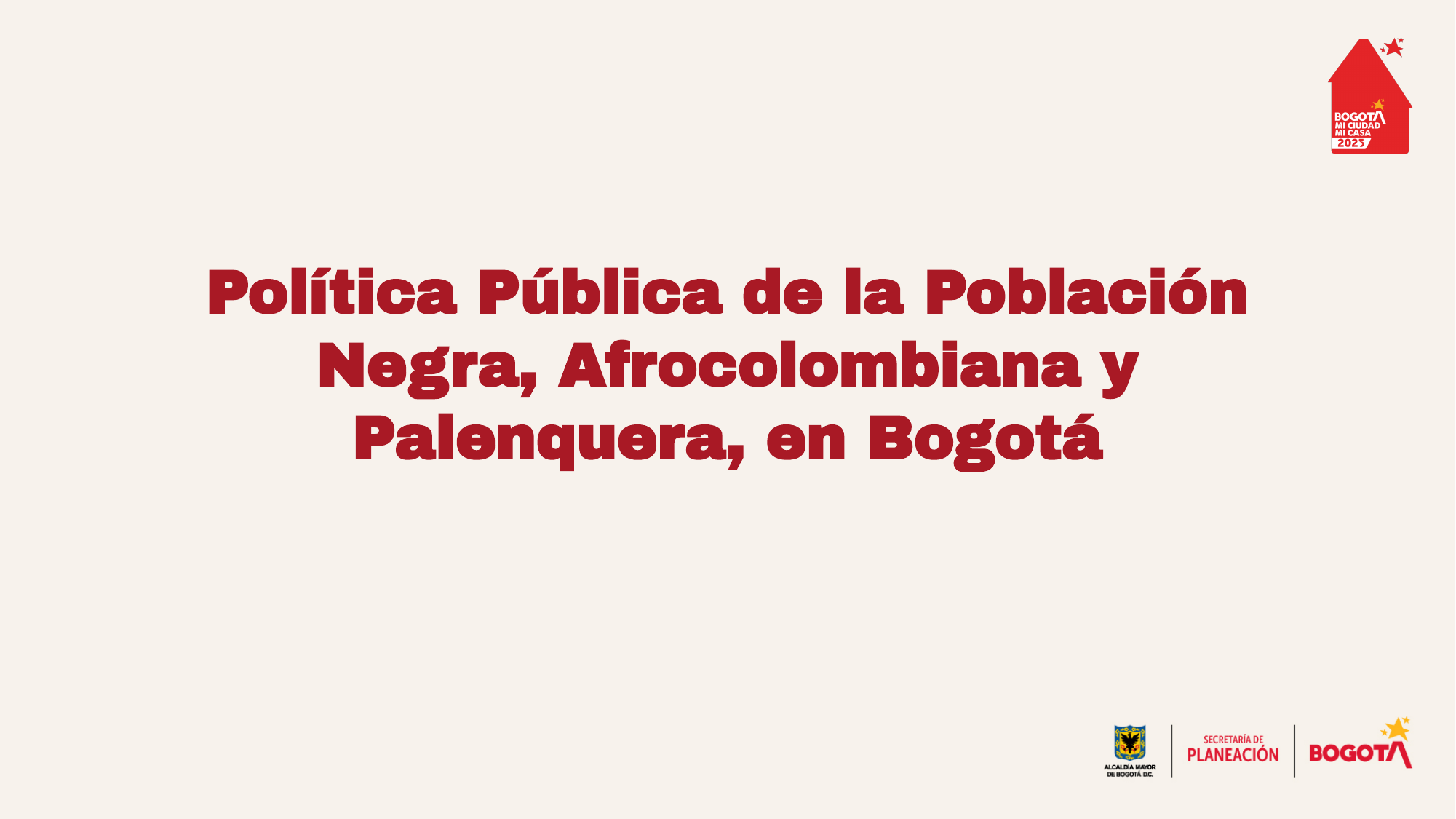

Política Pública de la Población Negra, Afrocolombiana y Palenquera, en Bogotá